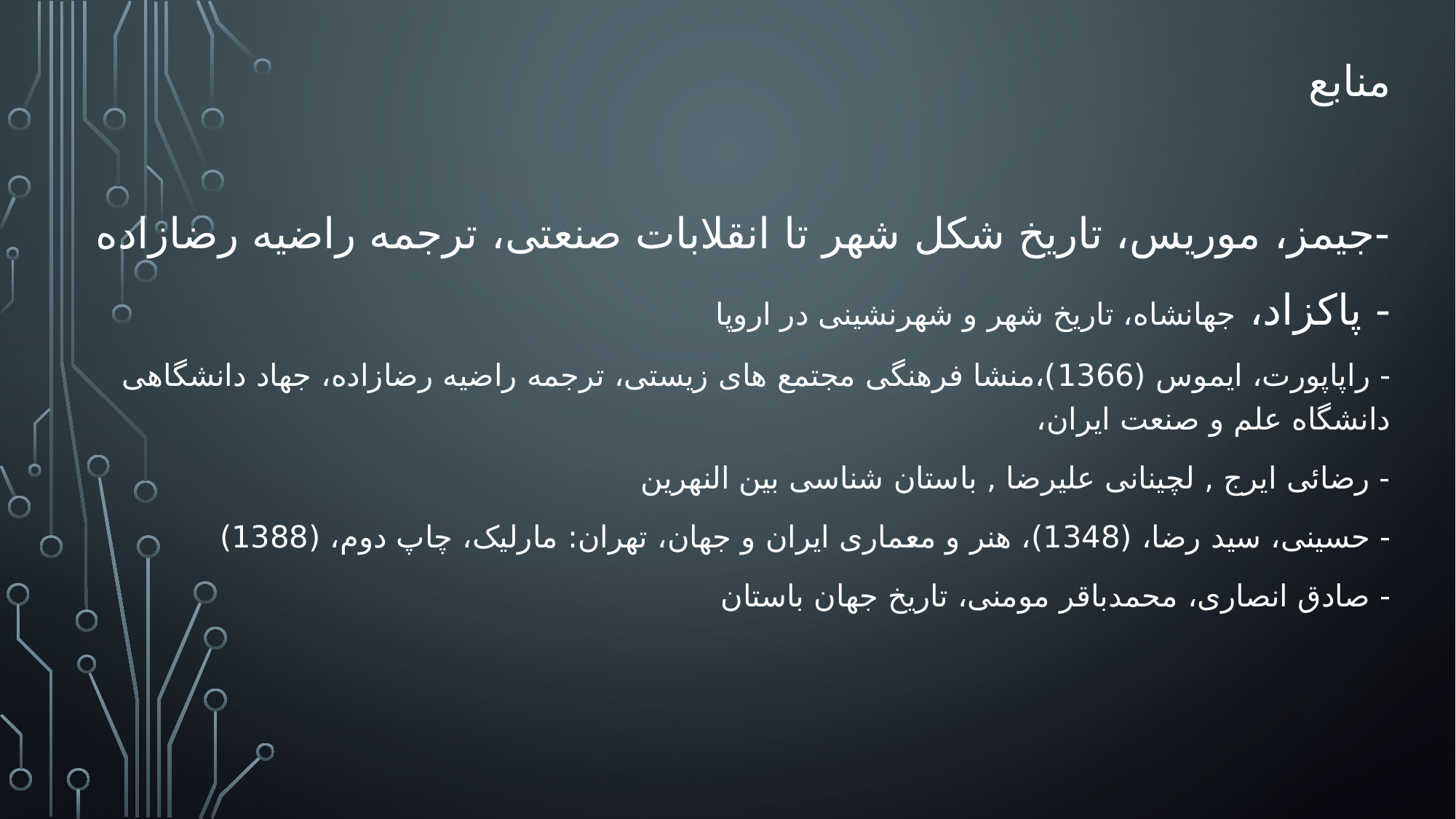

منابع

-جیمز، موریس، تاریخ شکل شهر تا انقلابات صنعتی، ترجمه راضیه رضازاده
- پاکزاد، جهانشاه، تاریخ شهر و شهرنشینی در اروپا
- راپاپورت، ایموس (1366)،منشا فرهنگی مجتمع های زیستی، ترجمه راضیه رضازاده، جهاد دانشگاهی دانشگاه علم و صنعت ایران،
- رضائی ایرج , لچینانی علیرضا , باستان شناسی بین النهرین
- حسینی، سید رضا، (1348)، هنر و معماری ایران و جهان، تهران: مارلیک، چاپ دوم، (1388)
- صادق انصاری، محمدباقر مومنی، تاریخ جهان باستان